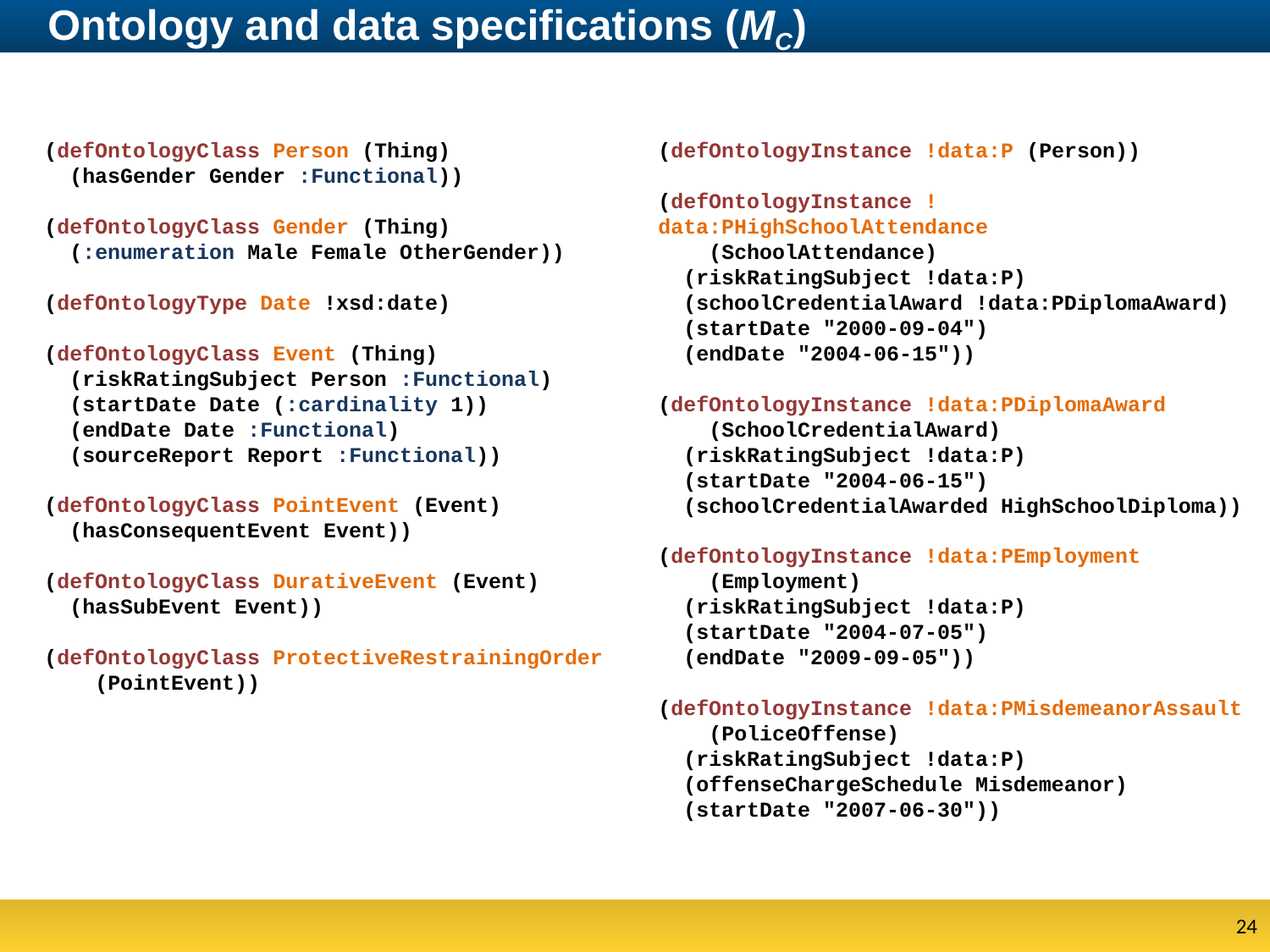

Ontology and data specifications (MC)
(defOntologyClass Person (Thing)
  (hasGender Gender :Functional))

(defOntologyClass Gender (Thing)
  (:enumeration Male Female OtherGender))

(defOntologyType Date !xsd:date)

(defOntologyClass Event (Thing)
  (riskRatingSubject Person :Functional)
  (startDate Date (:cardinality 1))
  (endDate Date :Functional)
  (sourceReport Report :Functional))

(defOntologyClass PointEvent (Event)
  (hasConsequentEvent Event))

(defOntologyClass DurativeEvent (Event)
  (hasSubEvent Event))

(defOntologyClass ProtectiveRestrainingOrder
    (PointEvent))
(defOntologyInstance !data:P (Person))

(defOntologyInstance !data:PHighSchoolAttendance
    (SchoolAttendance)
  (riskRatingSubject !data:P)
  (schoolCredentialAward !data:PDiplomaAward)
  (startDate "2000-09-04")
  (endDate "2004-06-15"))

(defOntologyInstance !data:PDiplomaAward
    (SchoolCredentialAward)
  (riskRatingSubject !data:P)
  (startDate "2004-06-15")
  (schoolCredentialAwarded HighSchoolDiploma))

(defOntologyInstance !data:PEmployment
    (Employment)
  (riskRatingSubject !data:P)
  (startDate "2004-07-05")
  (endDate "2009-09-05"))

(defOntologyInstance !data:PMisdemeanorAssault
    (PoliceOffense)
  (riskRatingSubject !data:P)
  (offenseChargeSchedule Misdemeanor)
  (startDate "2007-06-30"))
24